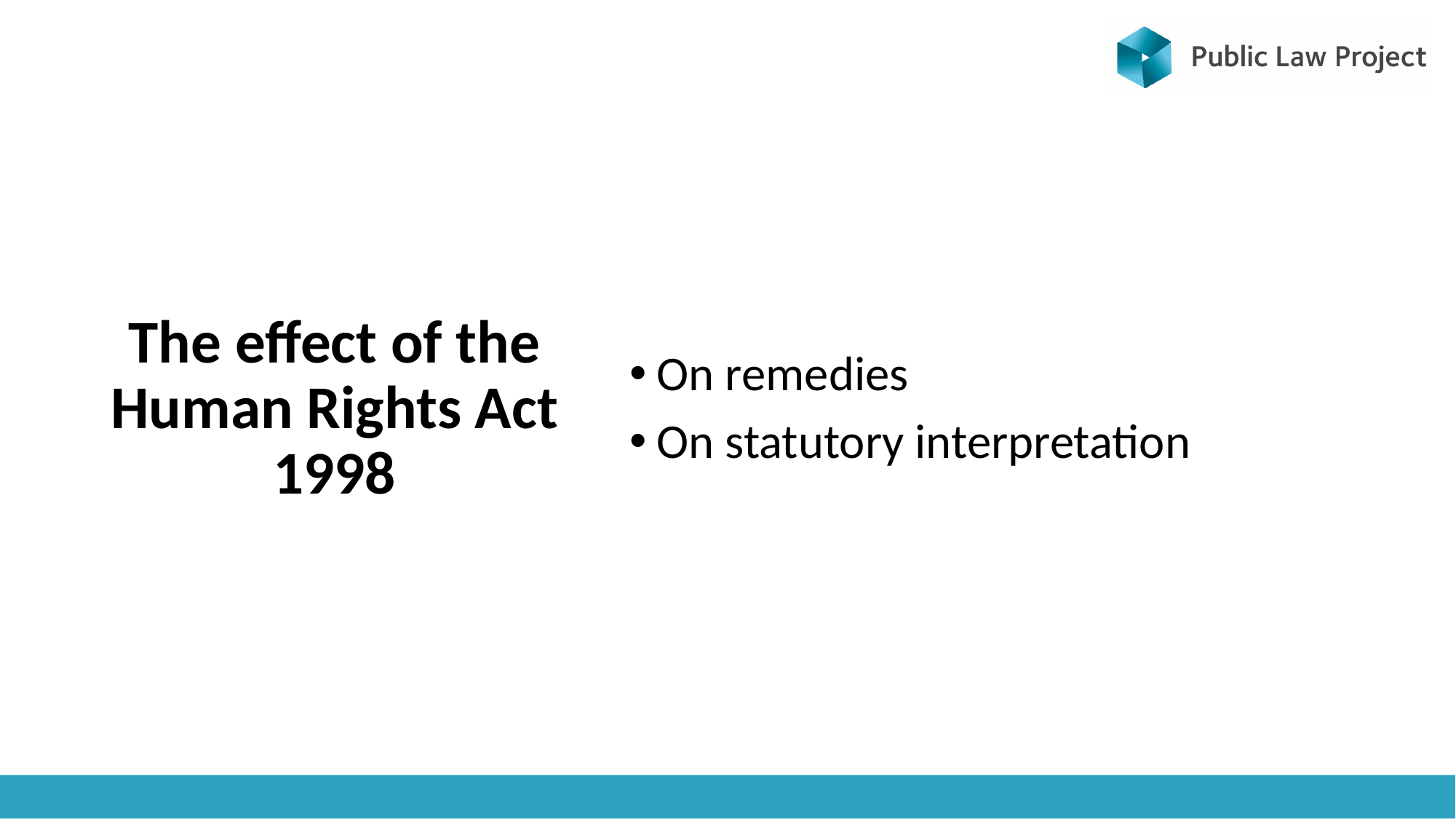

# The effect of the Human Rights Act 1998
On remedies
On statutory interpretation